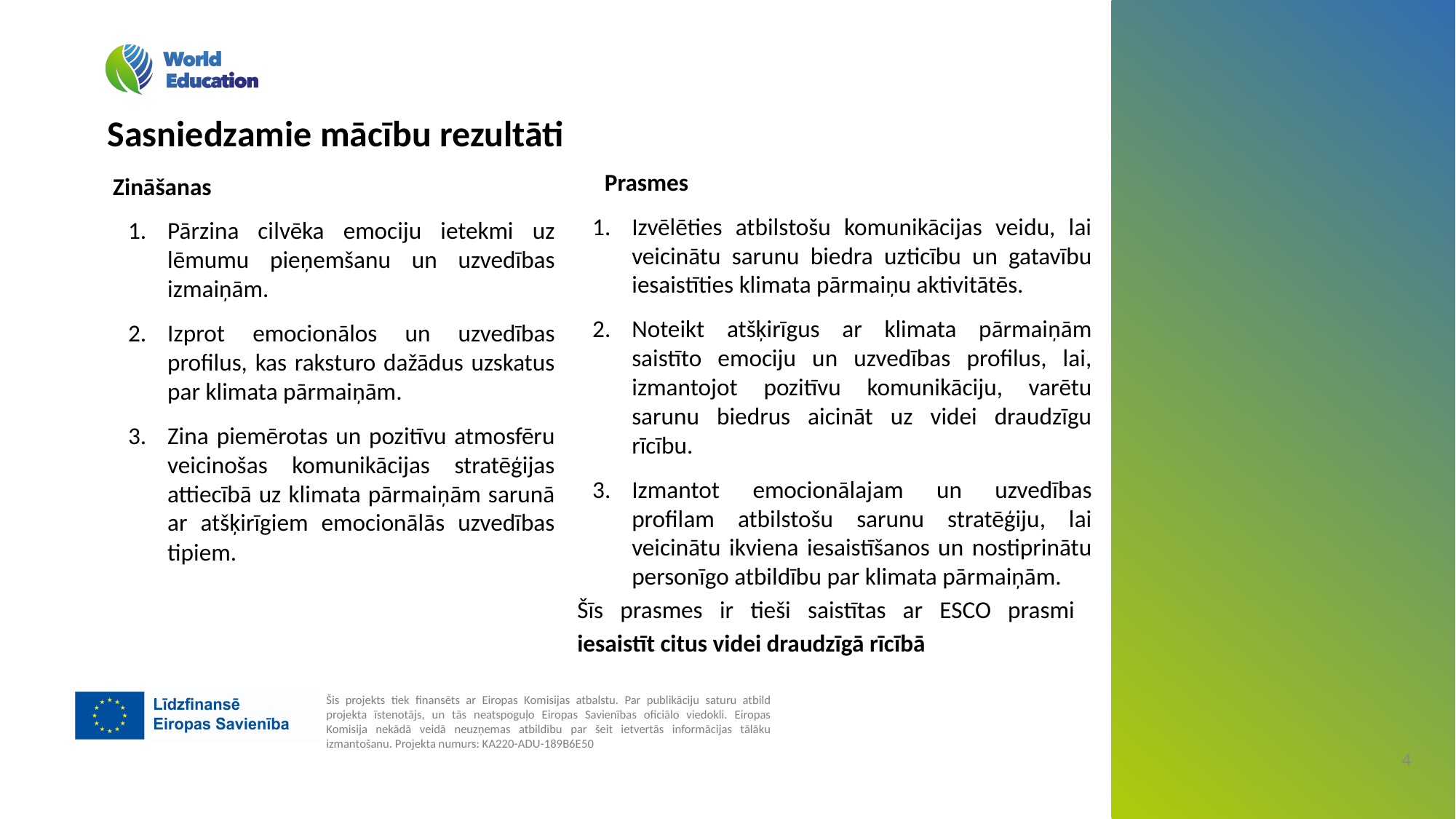

Sasniedzamie mācību rezultāti

Prasmes
Izvēlēties atbilstošu komunikācijas veidu, lai veicinātu sarunu biedra uzticību un gatavību iesaistīties klimata pārmaiņu aktivitātēs.
Noteikt atšķirīgus ar klimata pārmaiņām saistīto emociju un uzvedības profilus, lai, izmantojot pozitīvu komunikāciju, varētu sarunu biedrus aicināt uz videi draudzīgu rīcību.
Izmantot emocionālajam un uzvedības profilam atbilstošu sarunu stratēģiju, lai veicinātu ikviena iesaistīšanos un nostiprinātu personīgo atbildību par klimata pārmaiņām.
Šīs prasmes ir tieši saistītas ar ESCO prasmi
iesaistīt citus videi draudzīgā rīcībā

Zināšanas
Pārzina cilvēka emociju ietekmi uz lēmumu pieņemšanu un uzvedības izmaiņām.
Izprot emocionālos un uzvedības profilus, kas raksturo dažādus uzskatus par klimata pārmaiņām.
Zina piemērotas un pozitīvu atmosfēru veicinošas komunikācijas stratēģijas attiecībā uz klimata pārmaiņām sarunā ar atšķirīgiem emocionālās uzvedības tipiem.

4